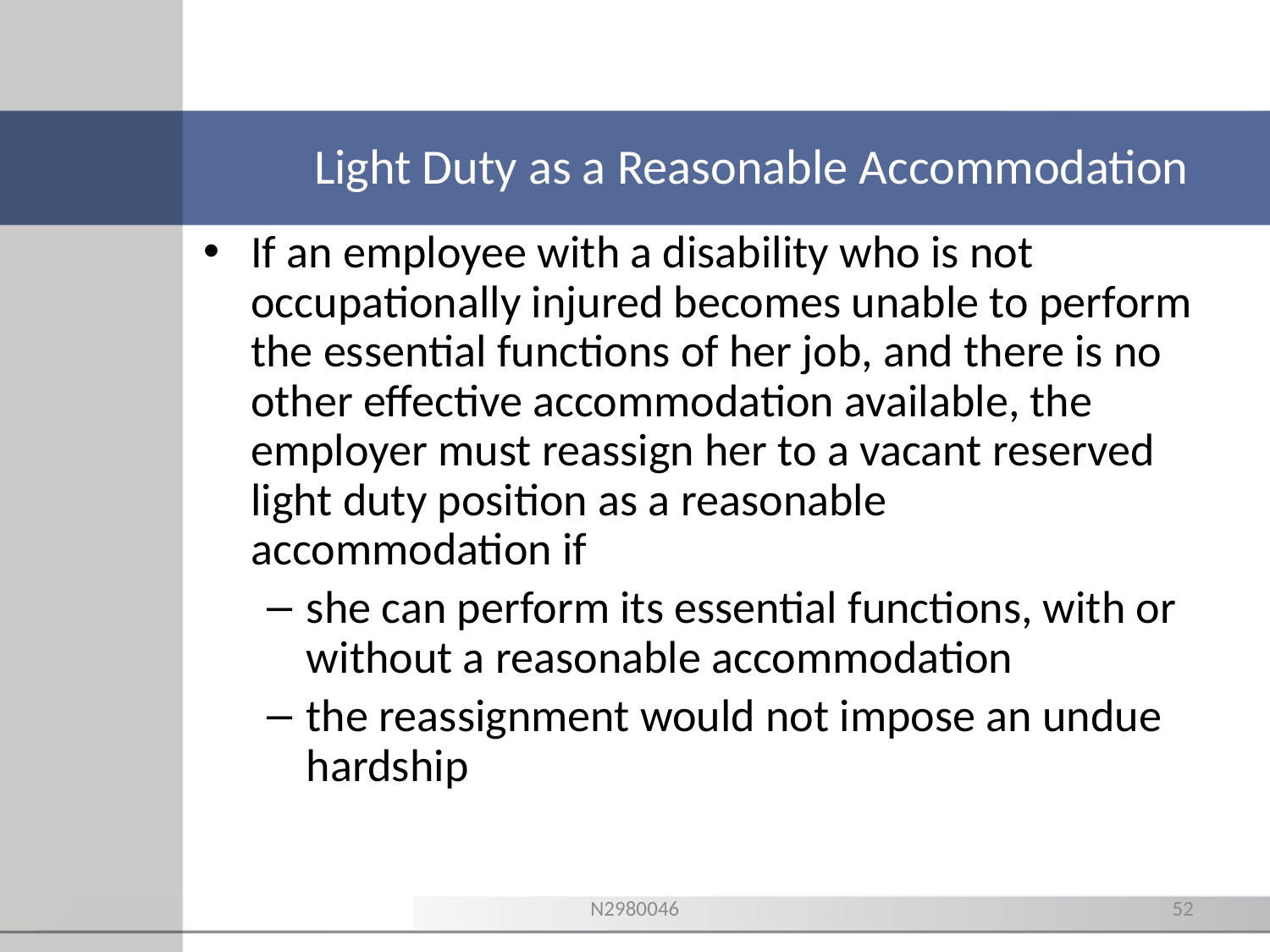

# Light Duty as a Reasonable Accommodation
If an employee with a disability who is not occupationally injured becomes unable to perform the essential functions of her job, and there is no other effective accommodation available, the employer must reassign her to a vacant reserved light duty position as a reasonable accommodation if
she can perform its essential functions, with or without a reasonable accommodation
the reassignment would not impose an undue hardship

N2980046
52